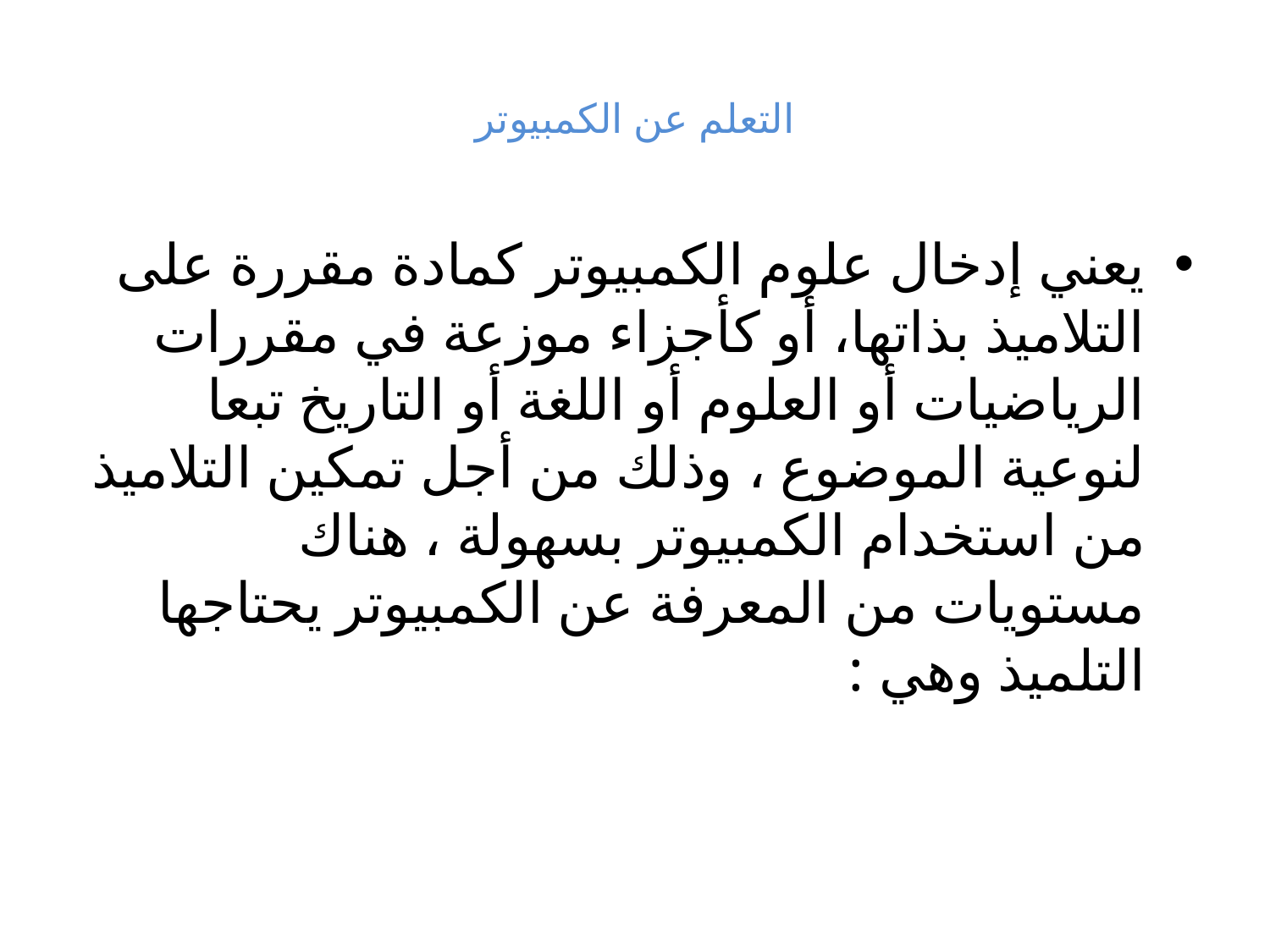

# التعلم عن الكمبيوتر
يعني إدخال علوم الكمبيوتر كمادة مقررة على التلاميذ بذاتها، أو كأجزاء موزعة في مقررات الرياضيات أو العلوم أو اللغة أو التاريخ تبعا لنوعية الموضوع ، وذلك من أجل تمكين التلاميذ من استخدام الكمبيوتر بسهولة ، هناك مستويات من المعرفة عن الكمبيوتر يحتاجها التلميذ وهي :